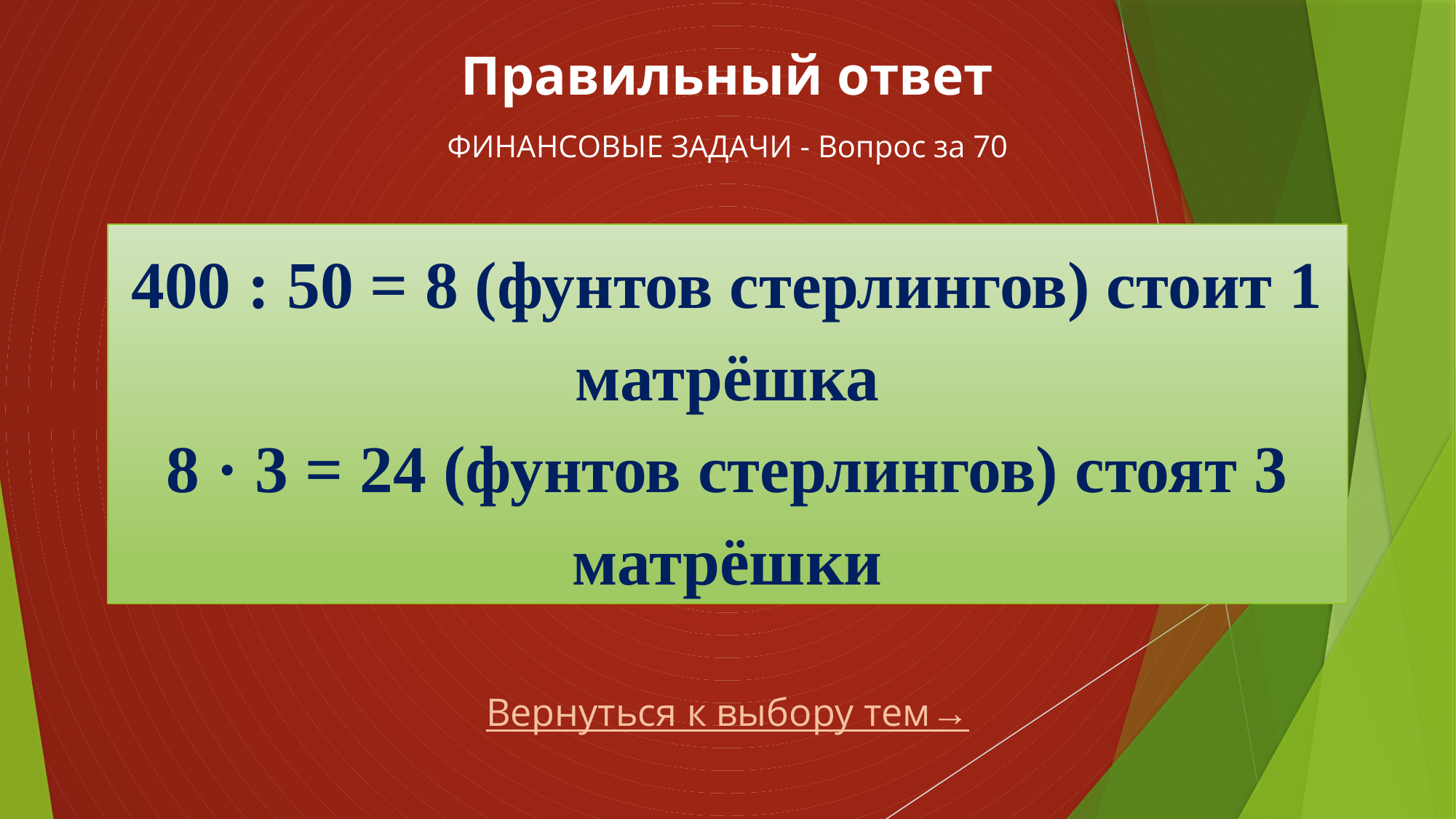

Правильный ответ
ФИНАНСОВЫЕ ЗАДАЧИ - Вопрос за 70
400 : 50 = 8 (фунтов стерлингов) стоит 1 матрёшка
8 · 3 = 24 (фунтов стерлингов) стоят 3 матрёшки
Вернуться к выбору тем→